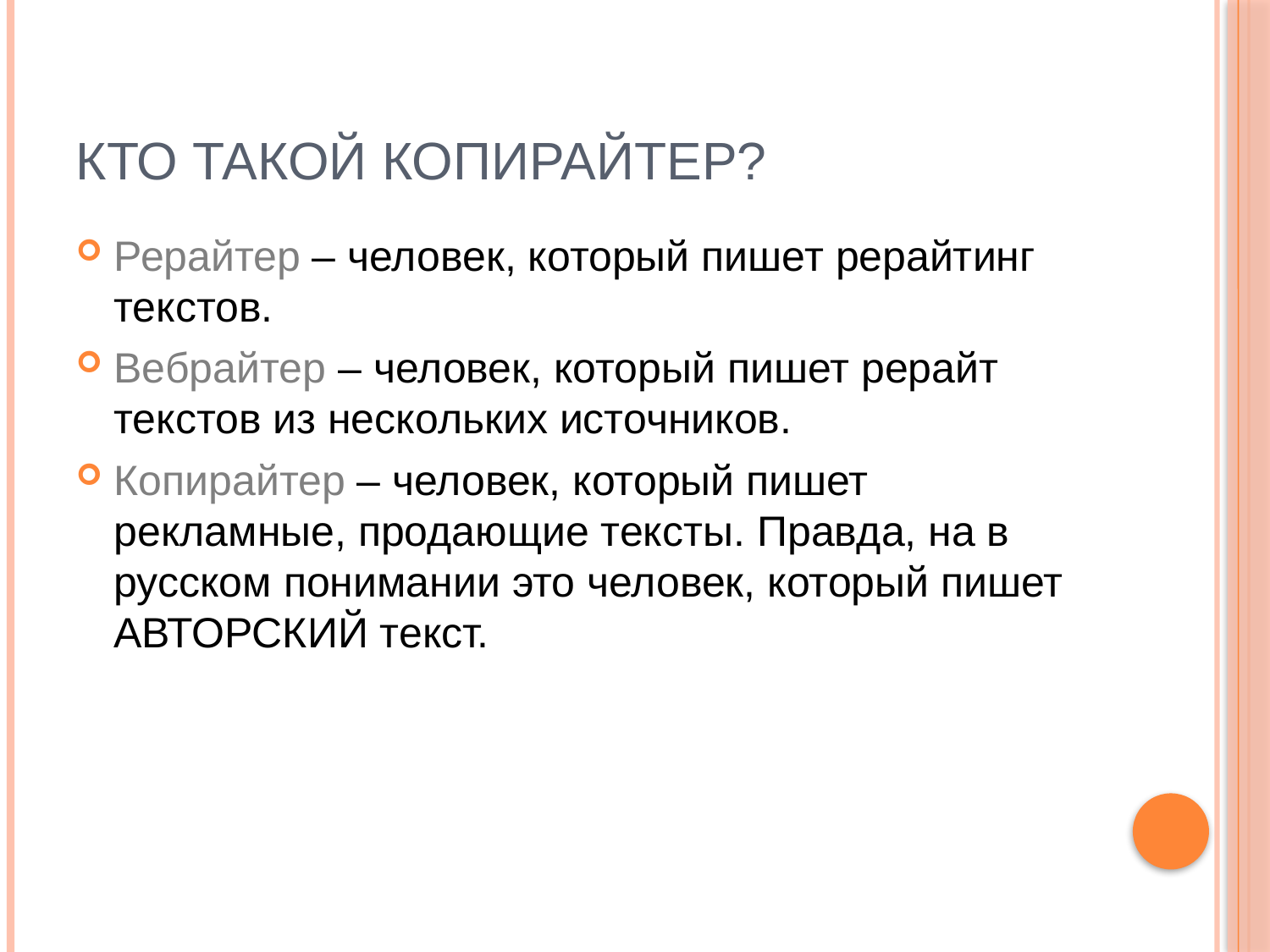

# Кто такой копирайтер?
Рерайтер – человек, который пишет рерайтинг текстов.
Вебрайтер – человек, который пишет рерайт текстов из нескольких источников.
Копирайтер – человек, который пишет рекламные, продающие тексты. Правда, на в русском понимании это человек, который пишет АВТОРСКИЙ текст.